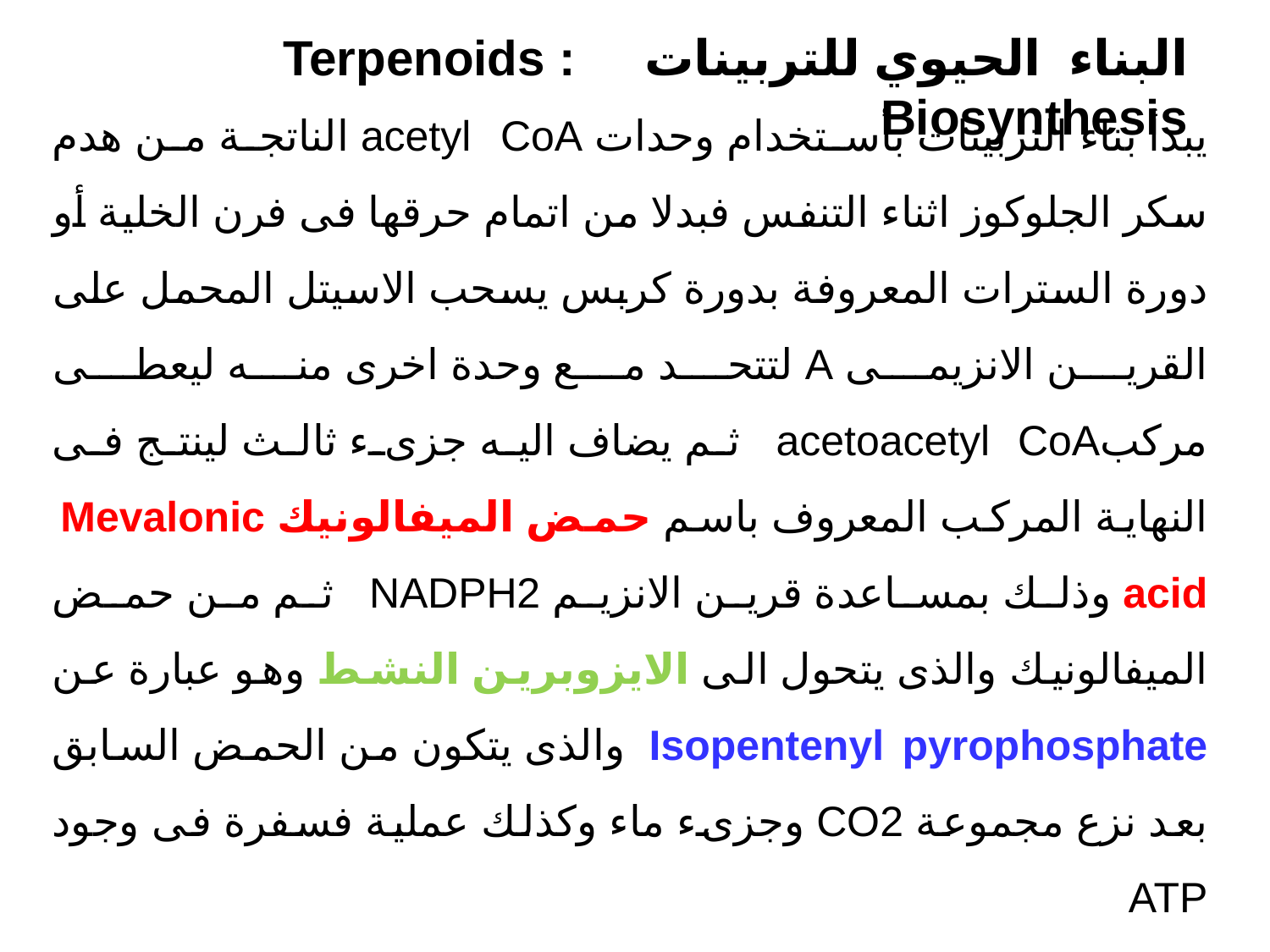

البناء  الحيوي للتربينات     : Terpenoids Biosynthesis
يبدأ بناء التربينات بأستخدام وحدات acetyl CoA الناتجة من هدم سكر الجلوكوز اثناء التنفس فبدلا من اتمام حرقها فى فرن الخلية أو دورة السترات المعروفة بدورة كربس يسحب الاسيتل المحمل على القرين الانزيمى A لتتحد مع وحدة اخرى منه ليعطى مركبacetoacetyl CoA   ثم يضاف اليه جزىء ثالث لينتج فى النهاية المركب المعروف باسم حمض الميفالونيك Mevalonic acid وذلك بمساعدة قرين الانزيم NADPH2   ثم من حمض الميفالونيك والذى يتحول الى الايزوبرين النشط وهو عبارة عن Isopentenyl pyrophosphate  والذى يتكون من الحمض السابق بعد نزع مجموعة CO2 وجزىء ماء وكذلك عملية فسفرة فى وجود ATP